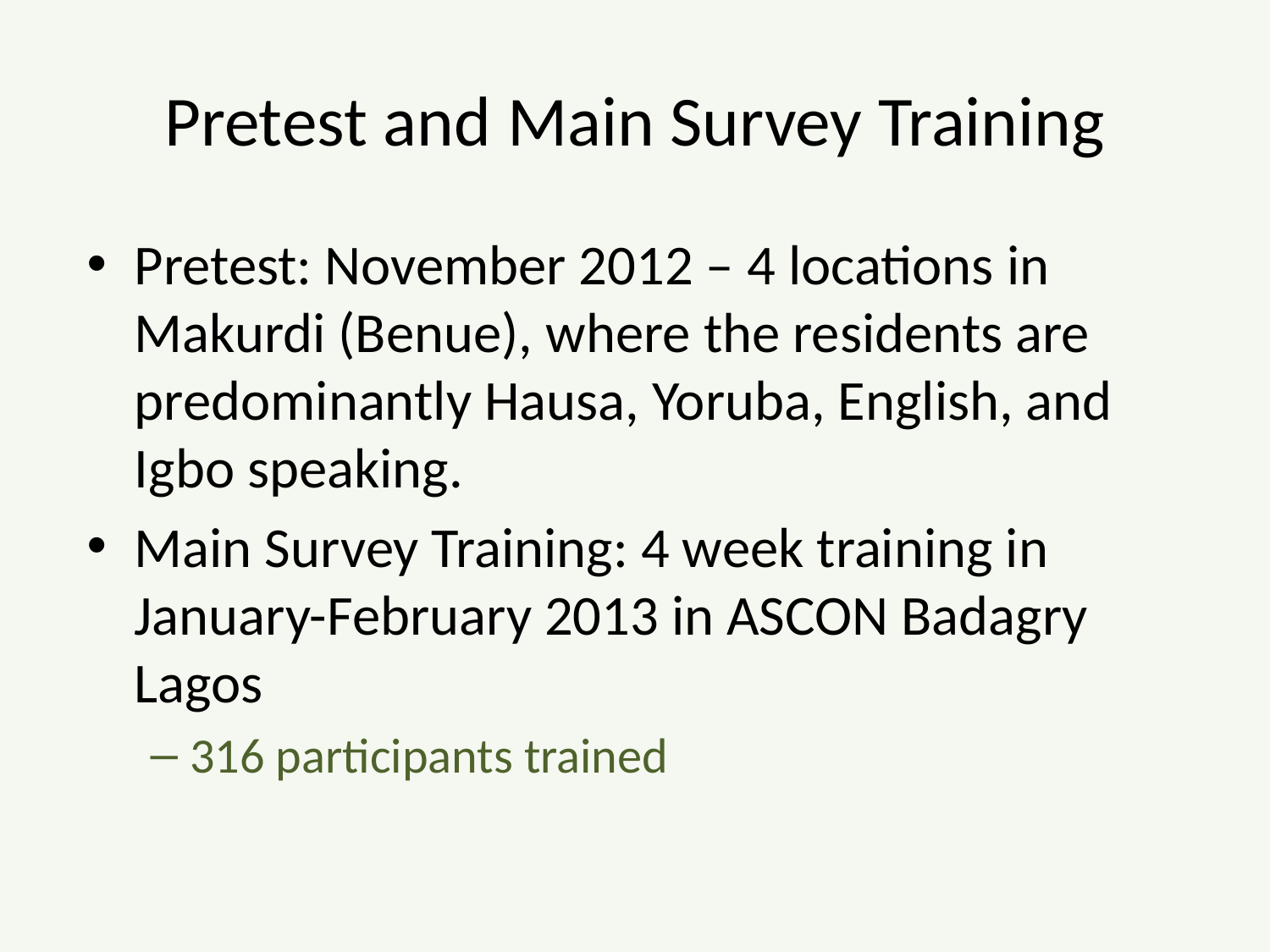

Pretest and Main Survey Training
Pretest: November 2012 – 4 locations in Makurdi (Benue), where the residents are predominantly Hausa, Yoruba, English, and Igbo speaking.
Main Survey Training: 4 week training in January-February 2013 in ASCON Badagry Lagos
316 participants trained